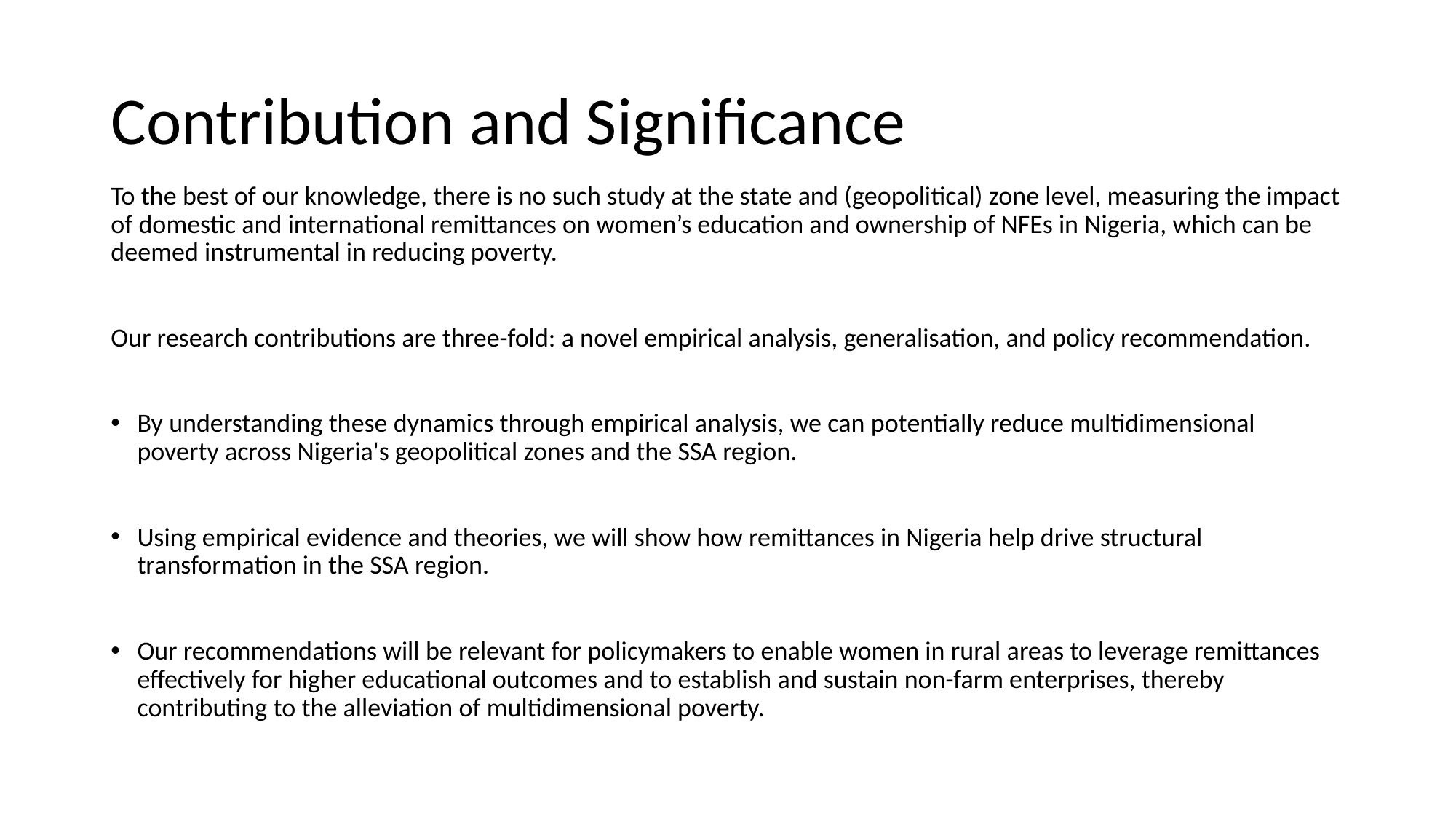

# Contribution and Significance
To the best of our knowledge, there is no such study at the state and (geopolitical) zone level, measuring the impact of domestic and international remittances on women’s education and ownership of NFEs in Nigeria, which can be deemed instrumental in reducing poverty.

Our research contributions are three-fold: a novel empirical analysis, generalisation, and policy recommendation.

By understanding these dynamics through empirical analysis, we can potentially reduce multidimensional poverty across Nigeria's geopolitical zones and the SSA region.

Using empirical evidence and theories, we will show how remittances in Nigeria help drive structural transformation in the SSA region.

Our recommendations will be relevant for policymakers to enable women in rural areas to leverage remittances effectively for higher educational outcomes and to establish and sustain non-farm enterprises, thereby contributing to the alleviation of multidimensional poverty.